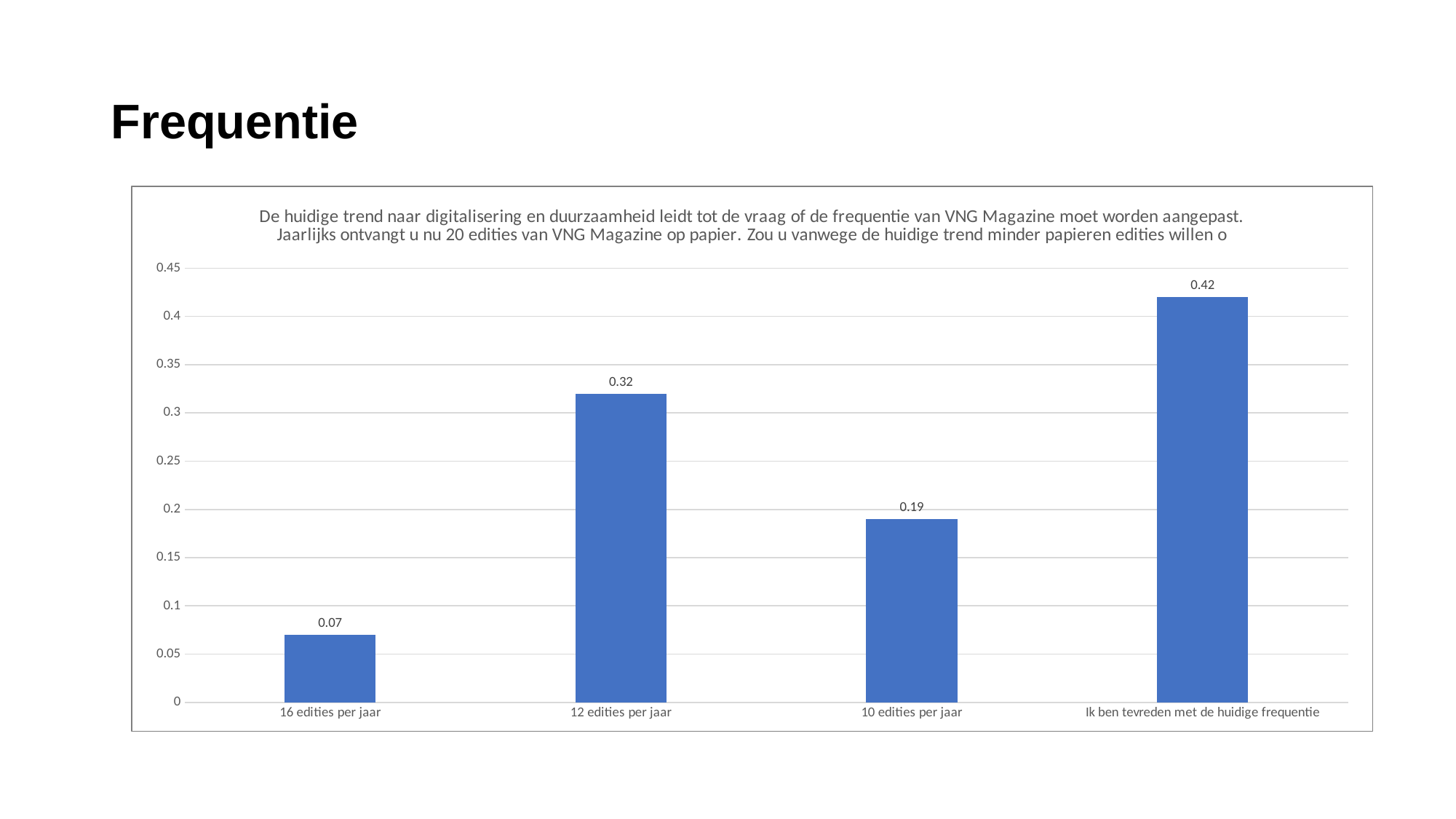

# Frequentie

### Chart: De huidige trend naar digitalisering en duurzaamheid leidt tot de vraag of de frequentie van VNG Magazine moet worden aangepast. Jaarlijks ontvangt u nu 20 edities van VNG Magazine op papier. Zou u vanwege de huidige trend minder papieren edities willen o

| Category |  |
|---|---|
| 16 edities per jaar | 0.07 |
| 12 edities per jaar | 0.32 |
| 10 edities per jaar | 0.19 |
| Ik ben tevreden met de huidige frequentie | 0.42 |